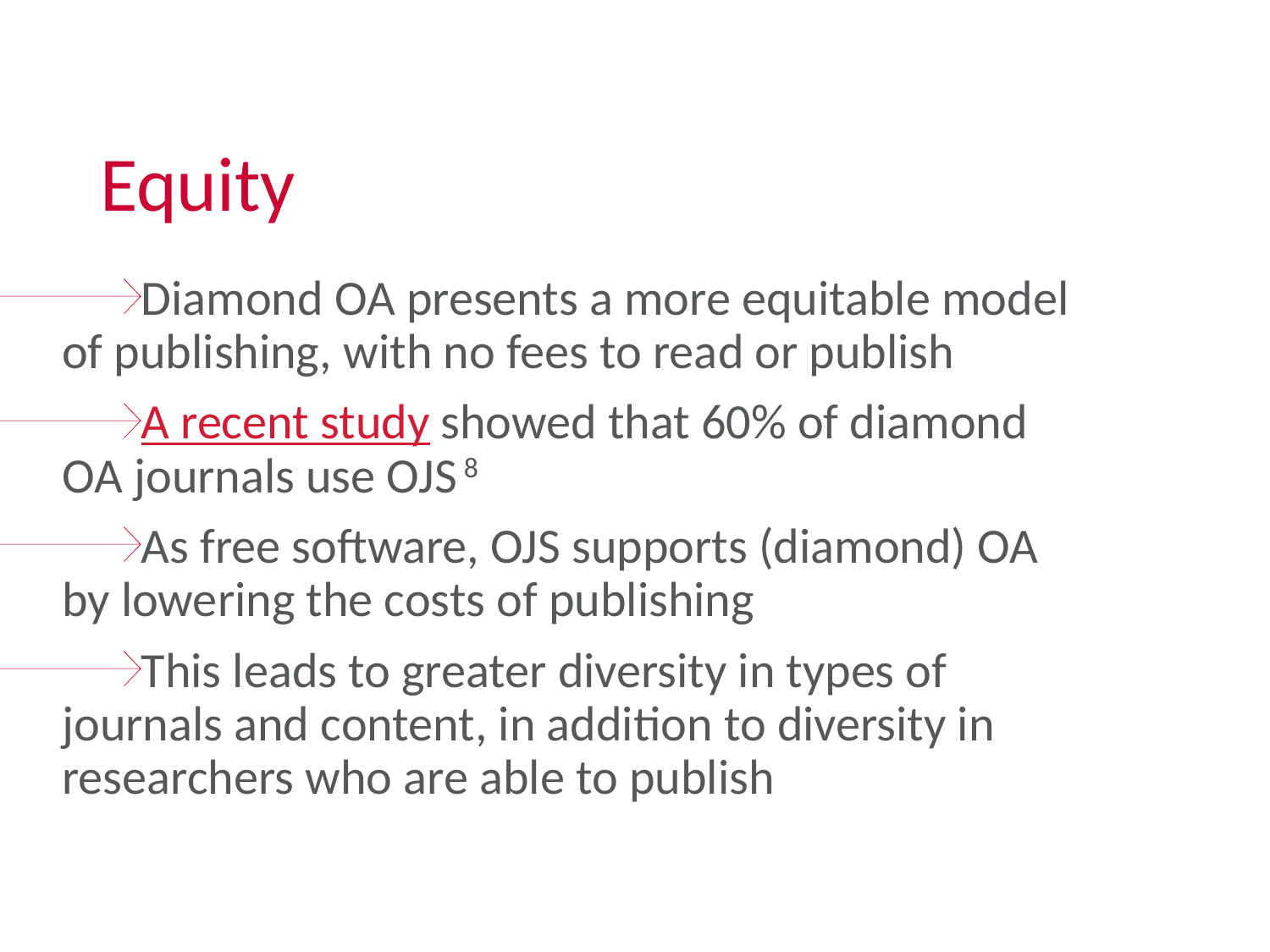

# Equity
Diamond OA presents a more equitable model of publishing, with no fees to read or publish
A recent study showed that 60% of diamond OA journals use OJS 8
As free software, OJS supports (diamond) OA by lowering the costs of publishing
This leads to greater diversity in types of journals and content, in addition to diversity in researchers who are able to publish